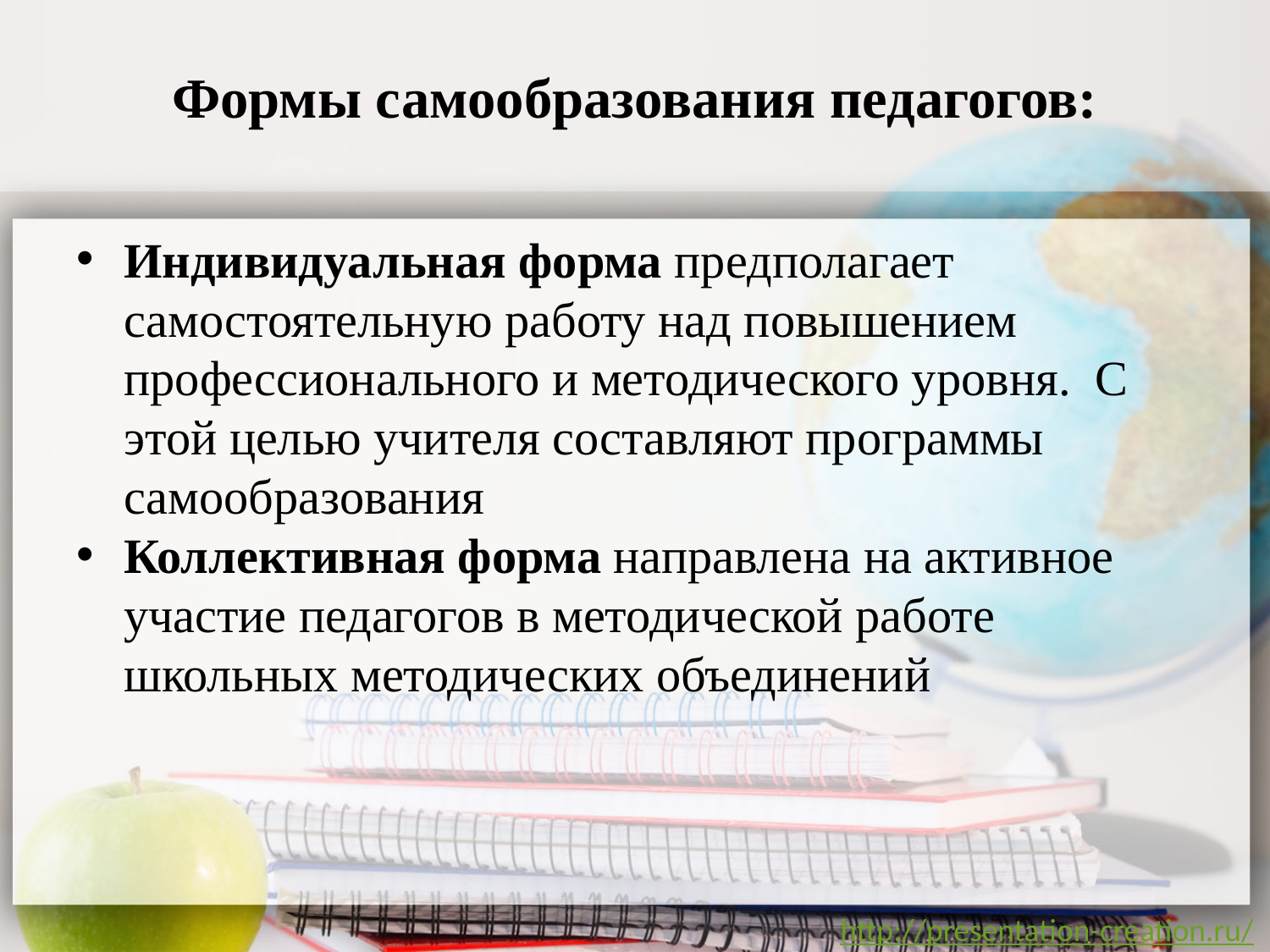

# Формы самообразования педагогов:
Индивидуальная форма предполагает самостоятельную работу над повышением профессионального и методического уровня.  С этой целью учителя составляют программы самообразования
Коллективная форма направлена на активное участие педагогов в методической работе школьных методических объединений